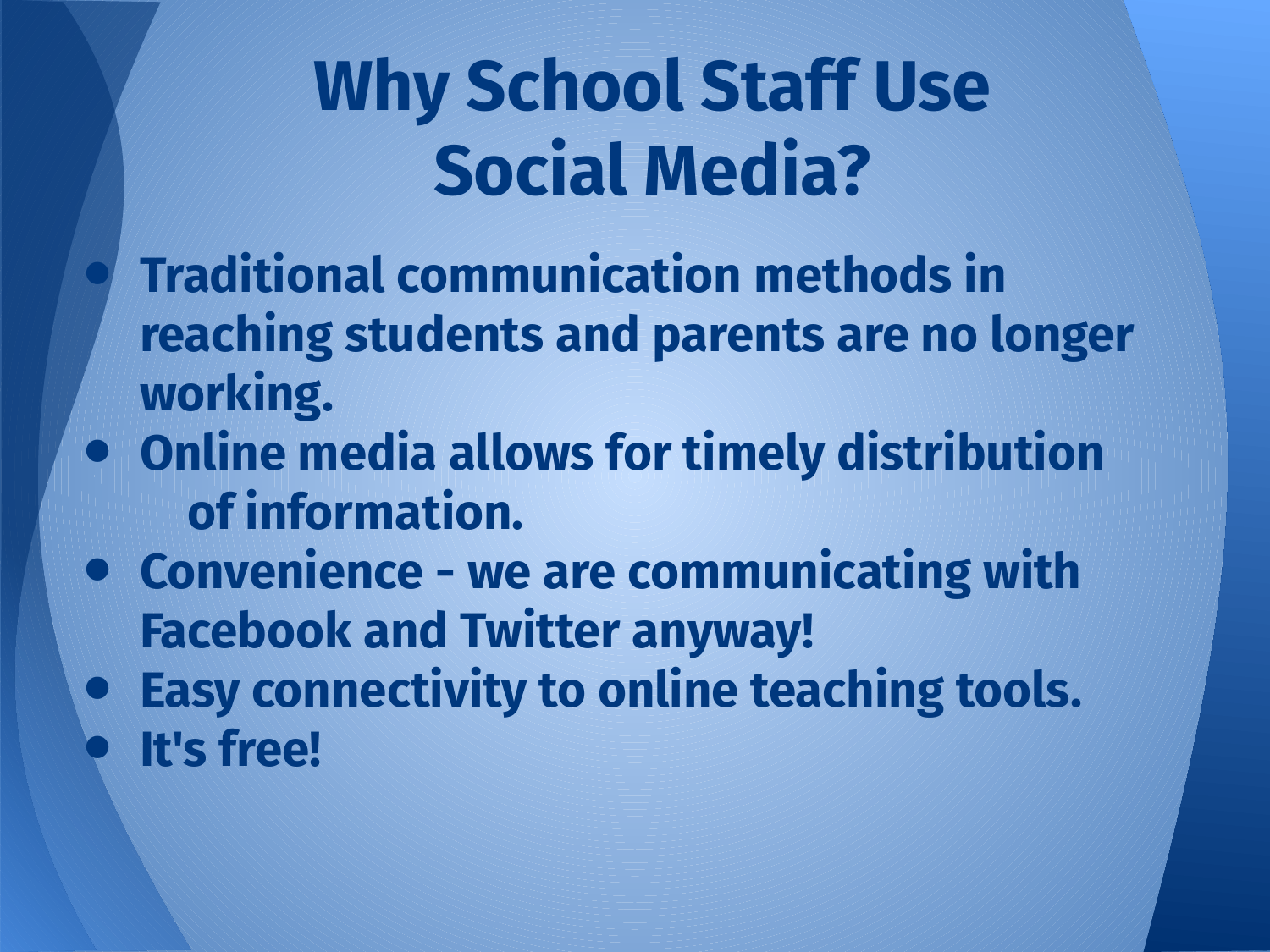

# Why School Staff Use
Social Media?

Traditional communication methods in reaching students and parents are no longer working.
Online media allows for timely distribution
of information.
Convenience - we are communicating with Facebook and Twitter anyway!
Easy connectivity to online teaching tools.
It's free!